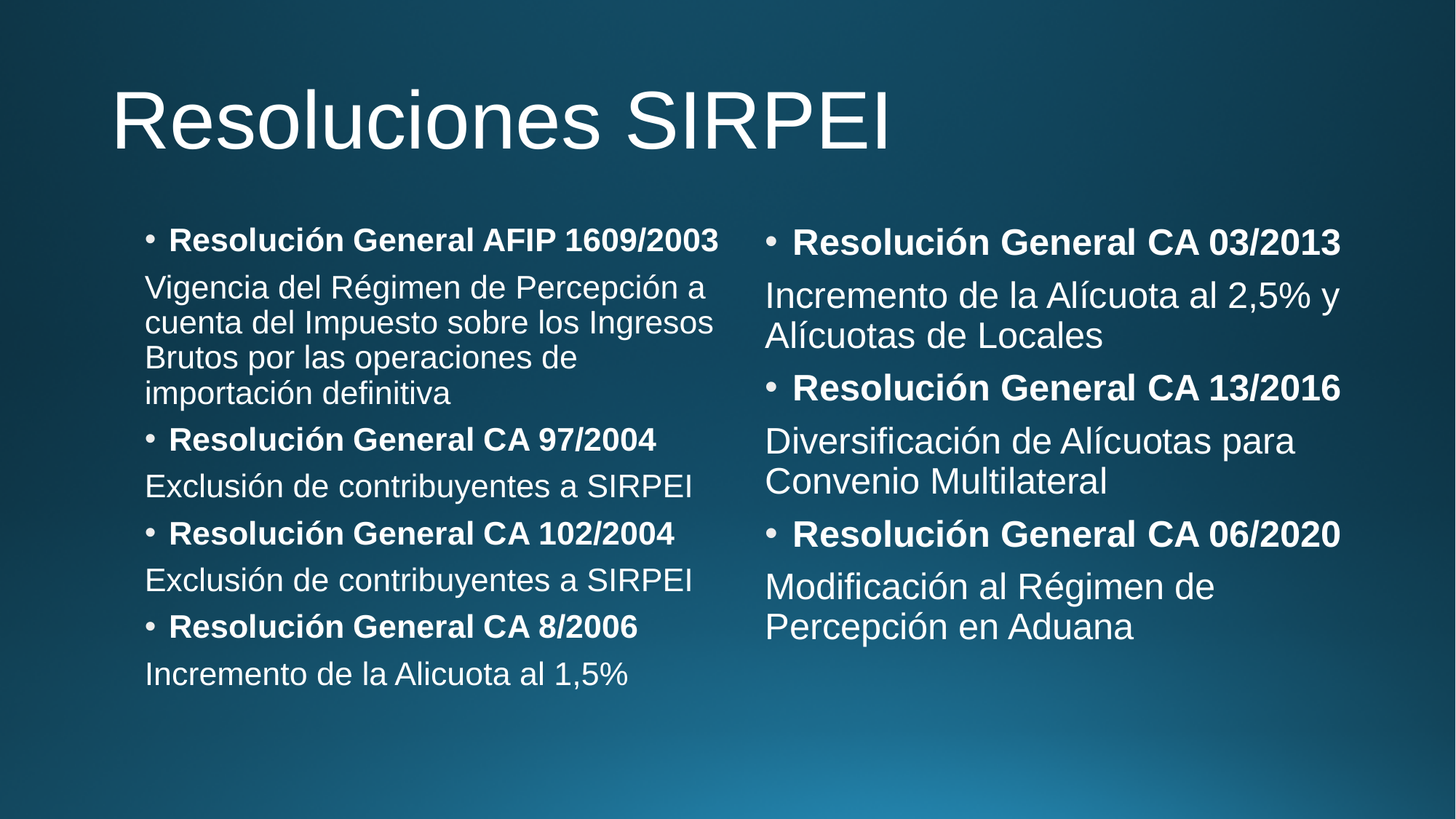

# Resoluciones SIRPEI
Resolución General AFIP 1609/2003
Vigencia del Régimen de Percepción a cuenta del Impuesto sobre los Ingresos Brutos por las operaciones de importación definitiva
Resolución General CA 97/2004
Exclusión de contribuyentes a SIRPEI
Resolución General CA 102/2004
Exclusión de contribuyentes a SIRPEI
Resolución General CA 8/2006
Incremento de la Alicuota al 1,5%

Resolución General CA 03/2013
Incremento de la Alícuota al 2,5% y Alícuotas de Locales
Resolución General CA 13/2016
Diversificación de Alícuotas para Convenio Multilateral
Resolución General CA 06/2020
Modificación al Régimen de Percepción en Aduana